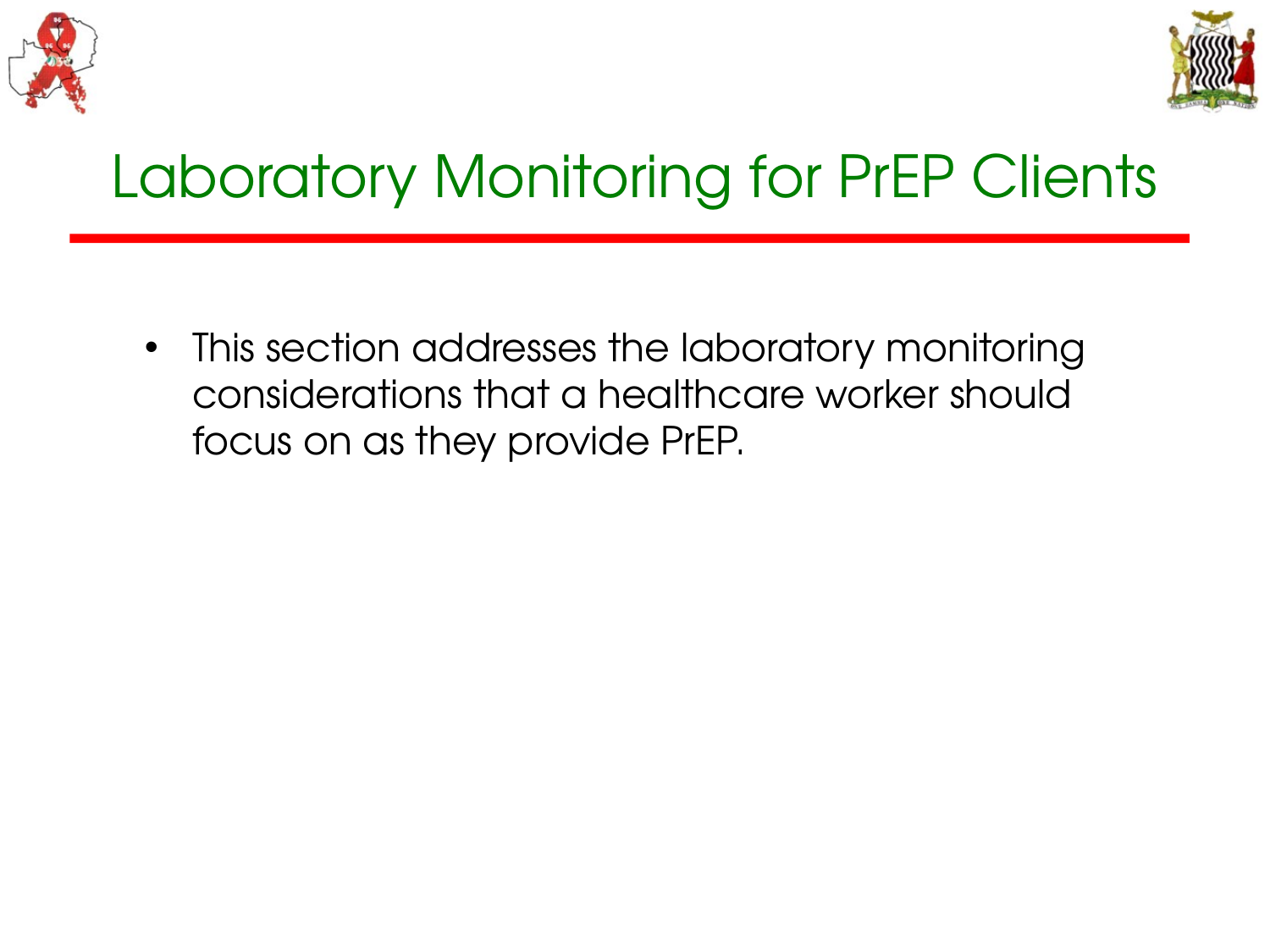

Laboratory Monitoring for PrEP Clients
This section addresses the laboratory monitoring considerations that a healthcare worker should focus on as they provide PrEP.